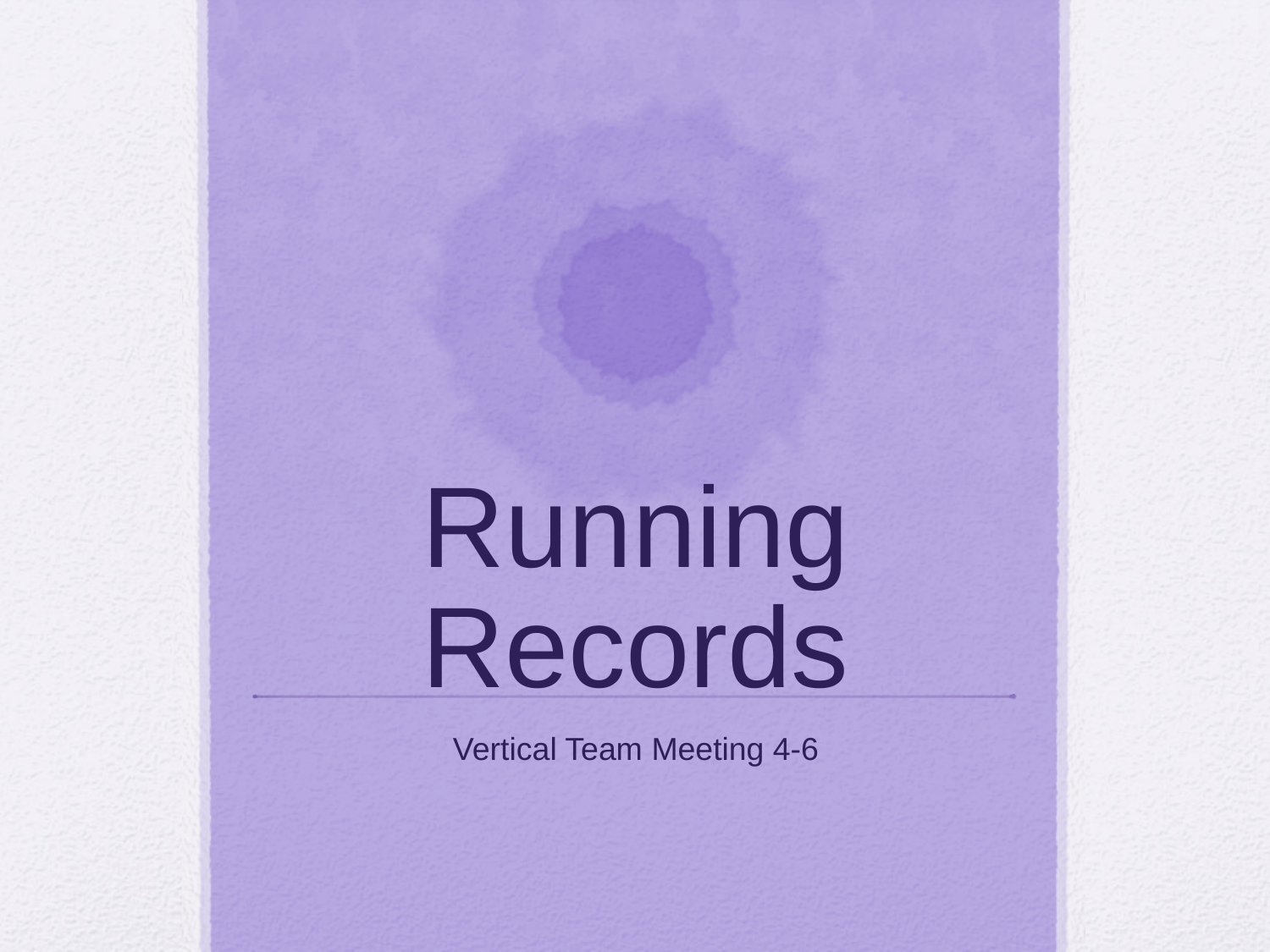

# Running Records
Vertical Team Meeting 4-6